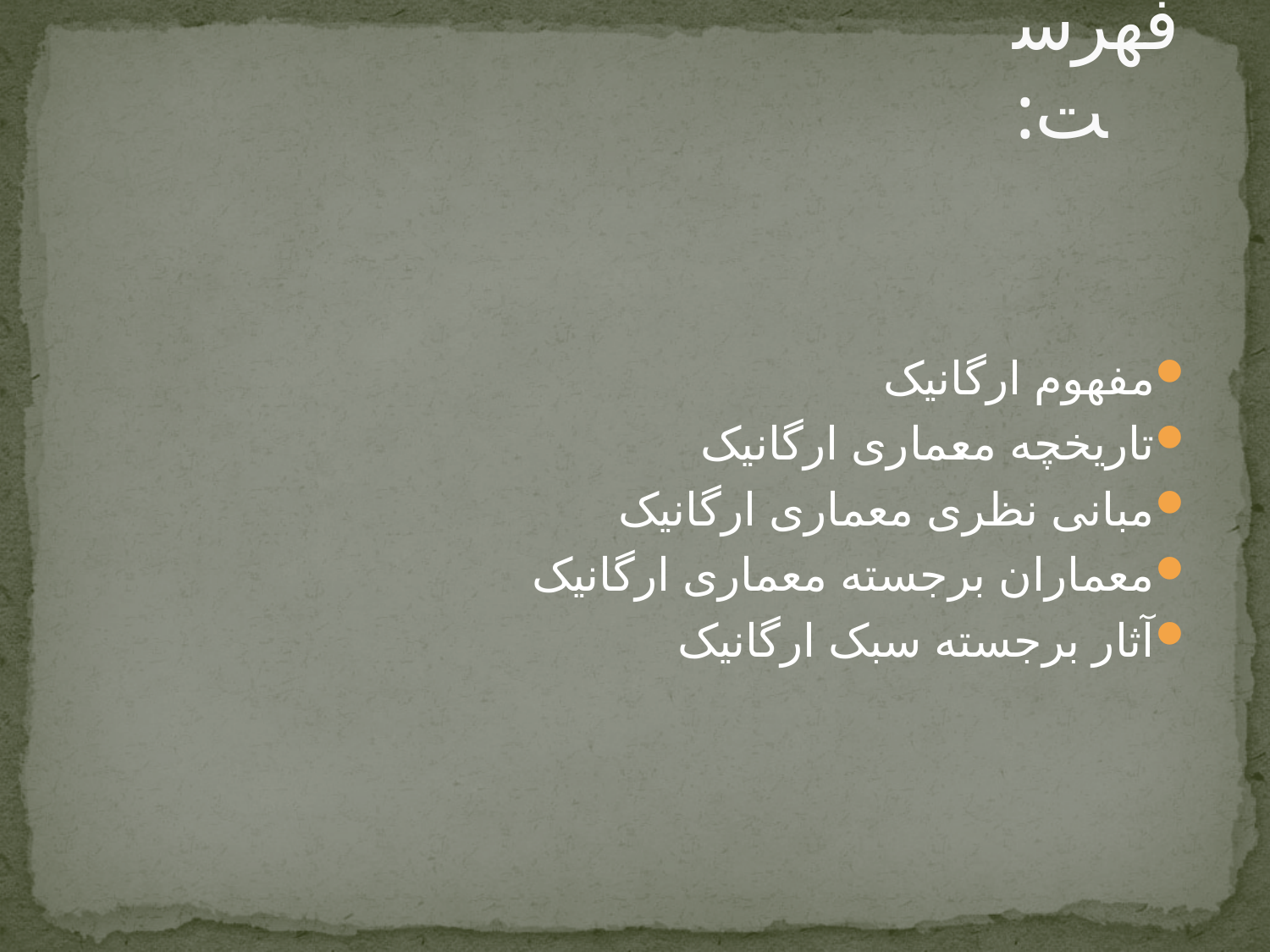

# فهرست:

مفهوم ارگانیک
تاریخچه معماری ارگانیک
مبانی نظری معماری ارگانیک
معماران برجسته معماری ارگانیک
آثار برجسته سبک ارگانیک